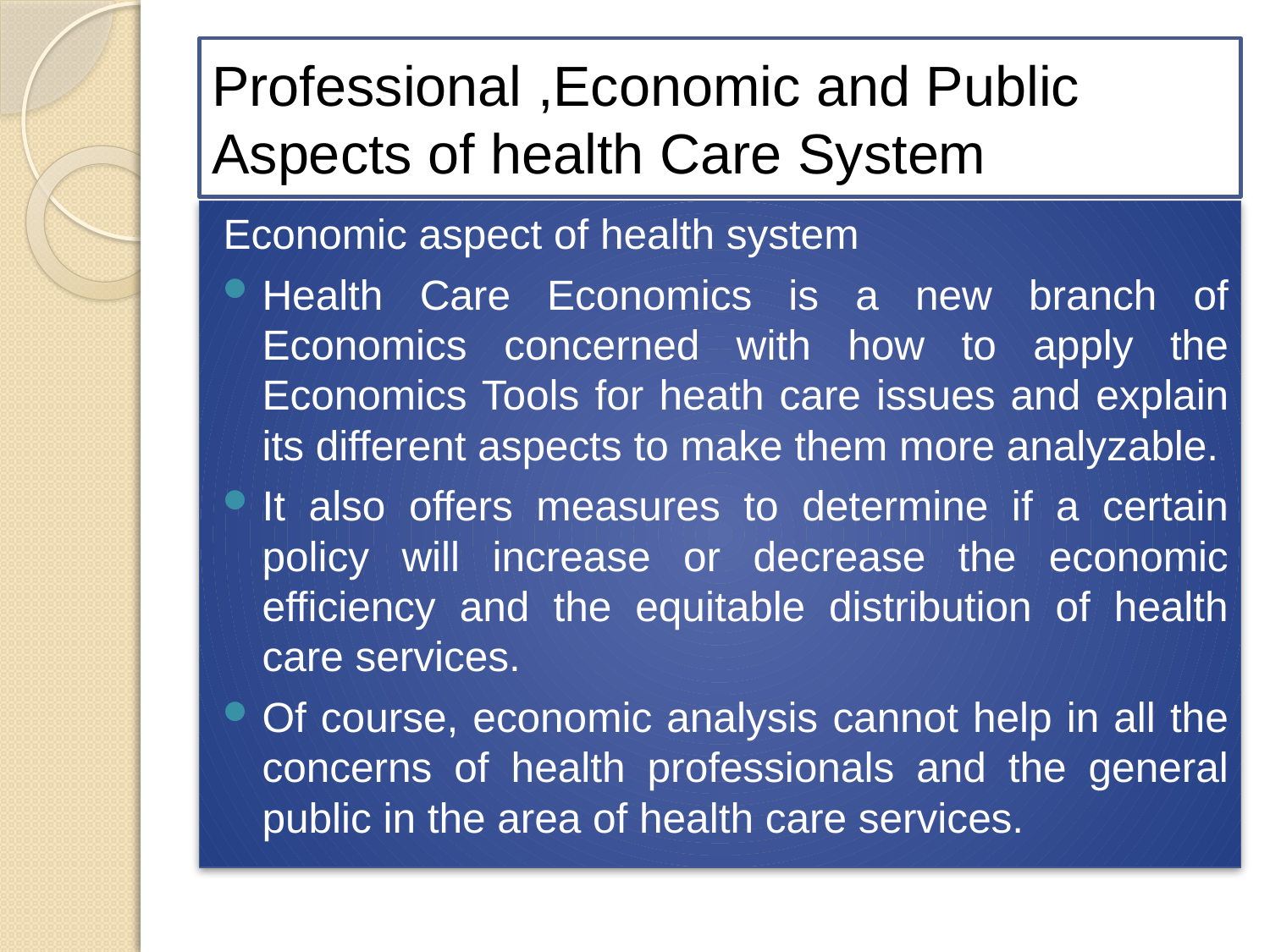

# Professional ,Economic and Public Aspects of health Care System
Economic aspect of health system
Health Care Economics is a new branch of Economics concerned with how to apply the Economics Tools for heath care issues and explain its different aspects to make them more analyzable.
It also offers measures to determine if a certain policy will increase or decrease the economic efficiency and the equitable distribution of health care services.
Of course, economic analysis cannot help in all the concerns of health professionals and the general public in the area of health care services.